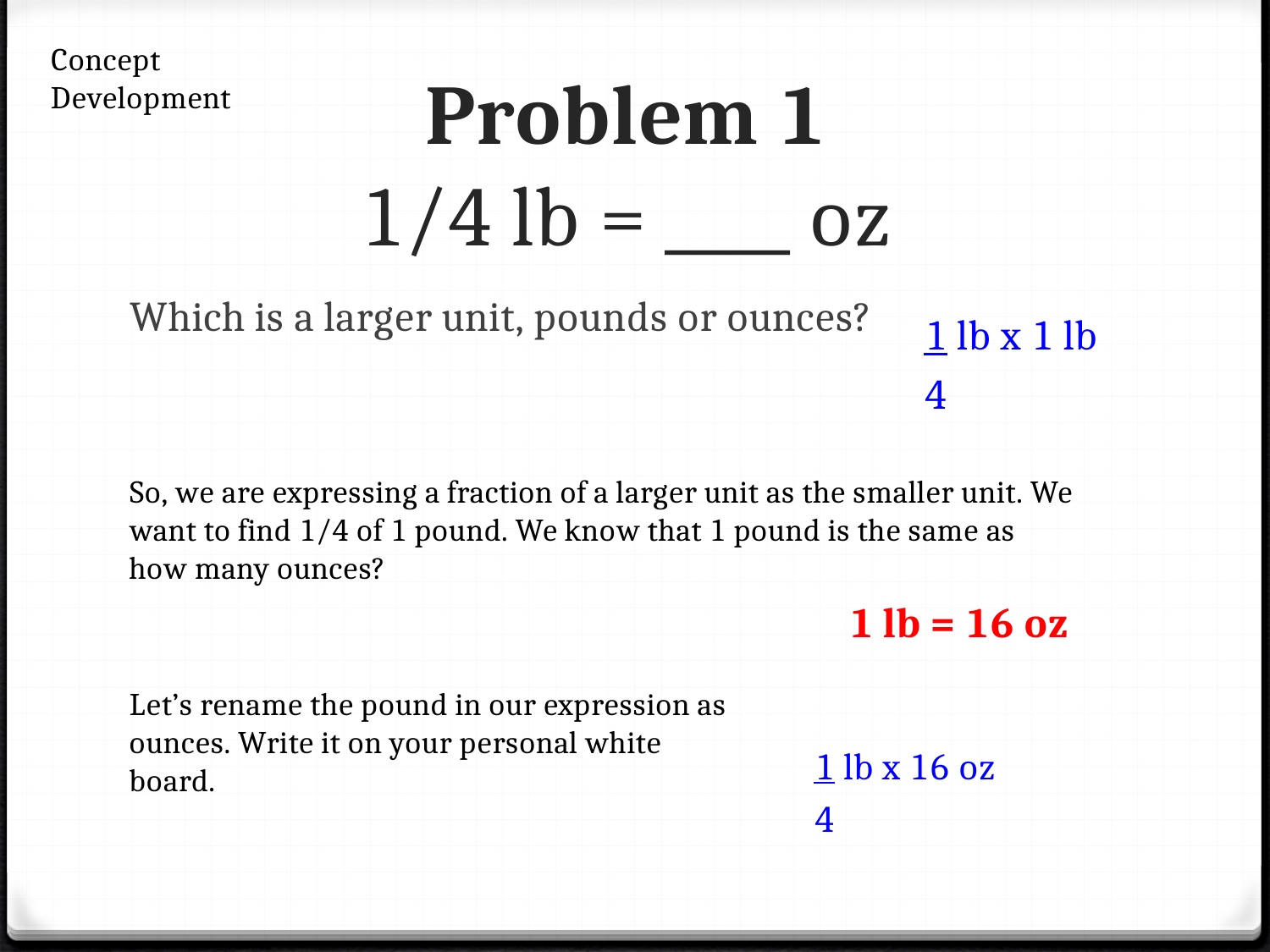

Concept
Development
# Problem 1 1/4 lb = ____ oz
Which is a larger unit, pounds or ounces?
1 lb x 1 lb
4
So, we are expressing a fraction of a larger unit as the smaller unit. We want to find 1/4 of 1 pound. We know that 1 pound is the same as how many ounces?
1 lb = 16 oz
Let’s rename the pound in our expression as ounces. Write it on your personal white board.
1 lb x 16 oz
4